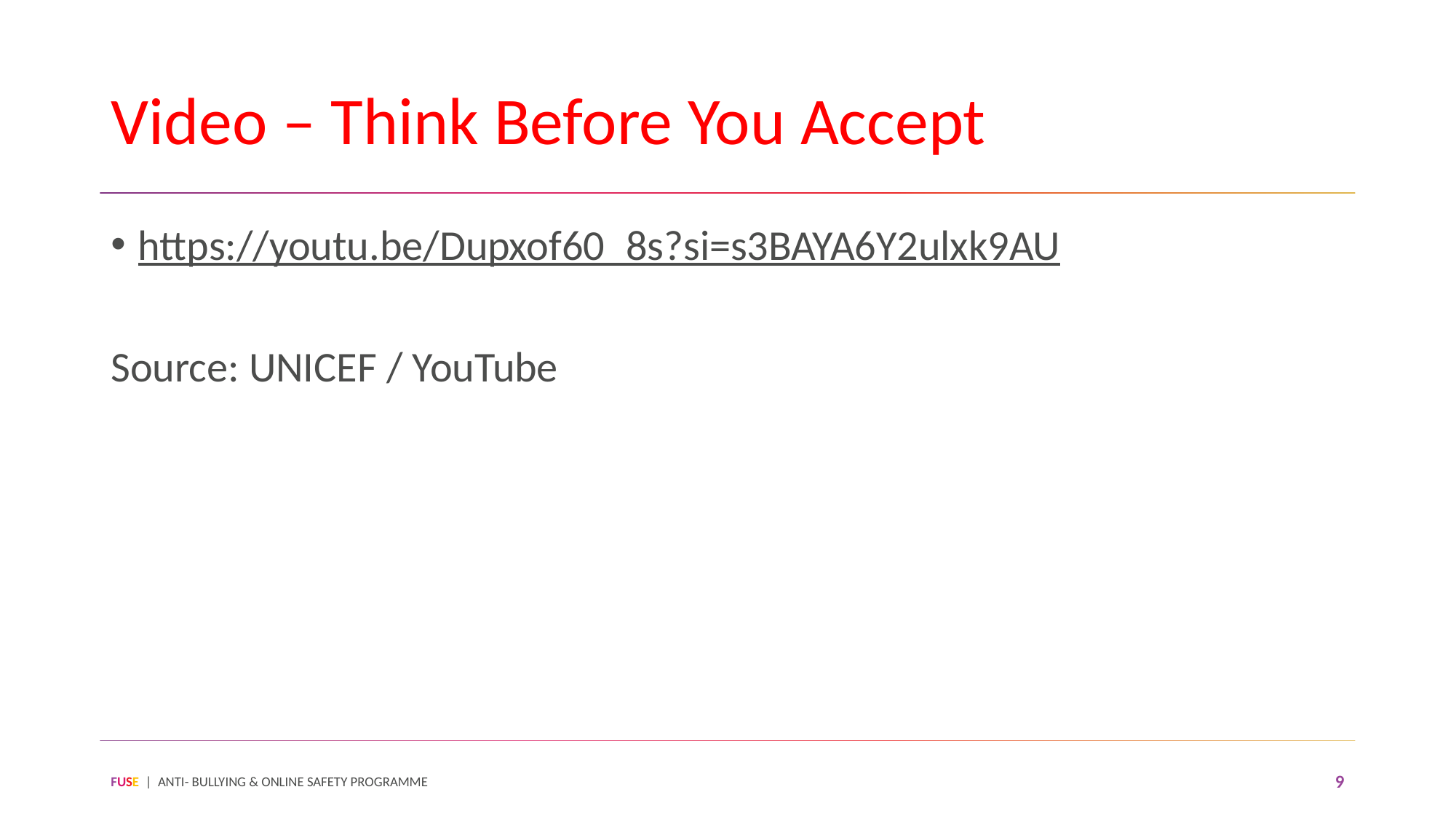

# Video – Think Before You Accept
https://youtu.be/Dupxof60_8s?si=s3BAYA6Y2ulxk9AU

Source: UNICEF / YouTube
FUSE  |  ANTI- BULLYING & ONLINE SAFETY PROGRAMME
9